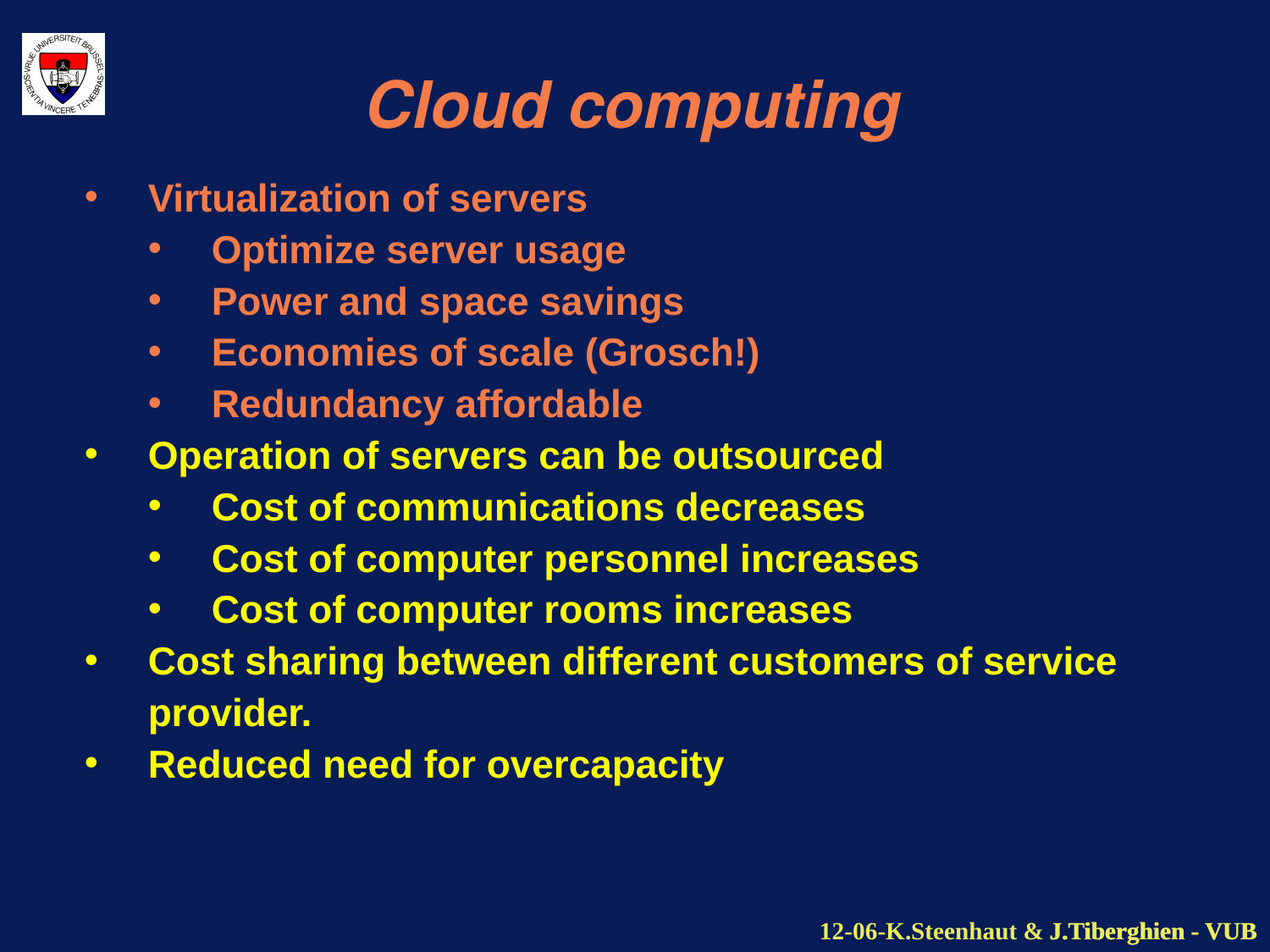

# Cloud computing
Virtualization of servers
Optimize server usage
Power and space savings
Economies of scale (Grosch!)
Redundancy affordable
Operation of servers can be outsourced
Cost of communications decreases
Cost of computer personnel increases
Cost of computer rooms increases
Cost sharing between different customers of service provider.
Reduced need for overcapacity